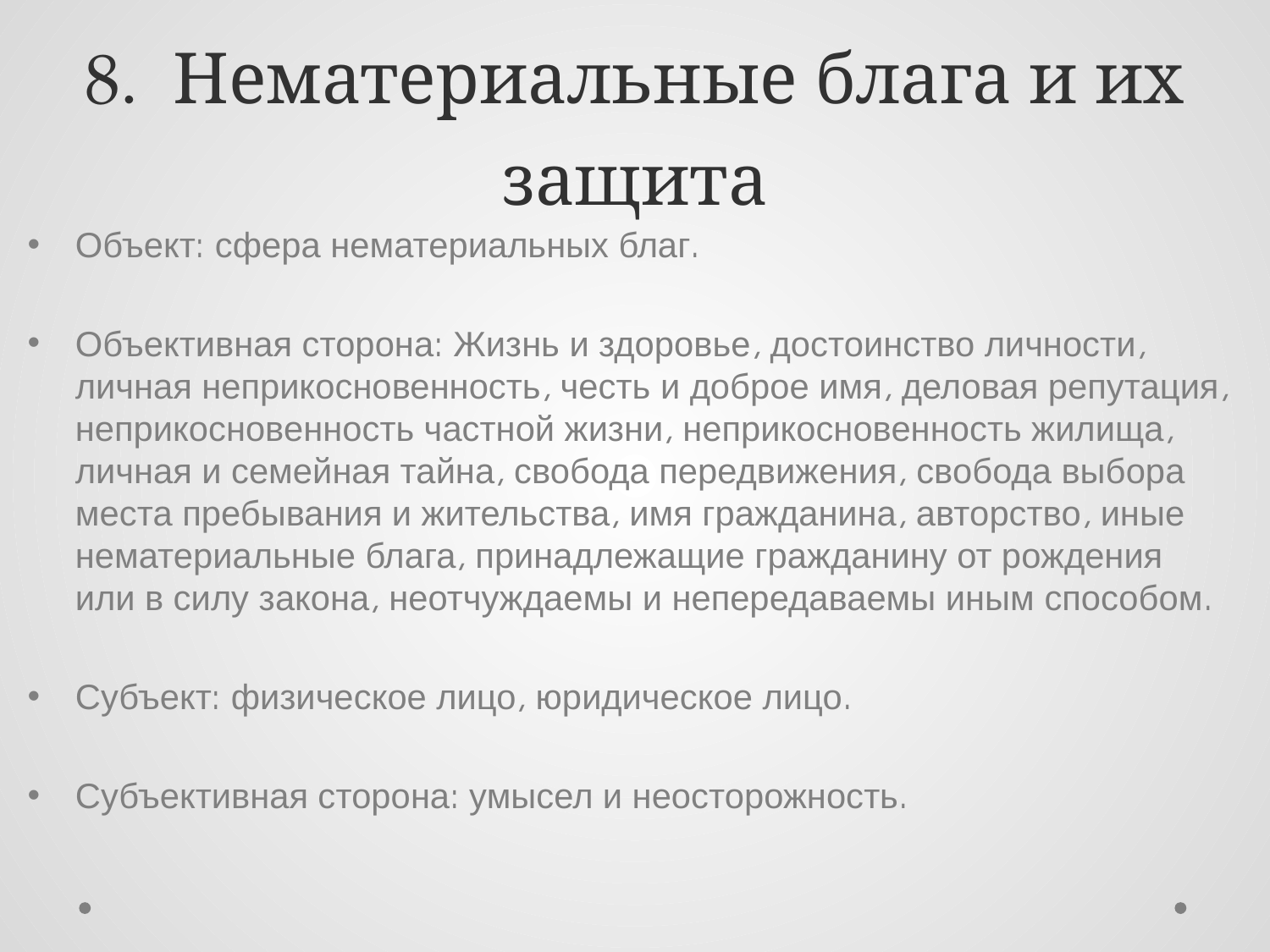

# 8.  Нематериальные блага и их защита
Объект: сфера нематериальных благ.

Объективная сторона: Жизнь и здоровье, достоинство личности, личная неприкосновенность, честь и доброе имя, деловая репутация, неприкосновенность частной жизни, неприкосновенность жилища, личная и семейная тайна, свобода передвижения, свобода выбора места пребывания и жительства, имя гражданина, авторство, иные нематериальные блага, принадлежащие гражданину от рождения или в силу закона, неотчуждаемы и непередаваемы иным способом.

Субъект: физическое лицо, юридическое лицо.

Субъективная сторона: умысел и неосторожность.